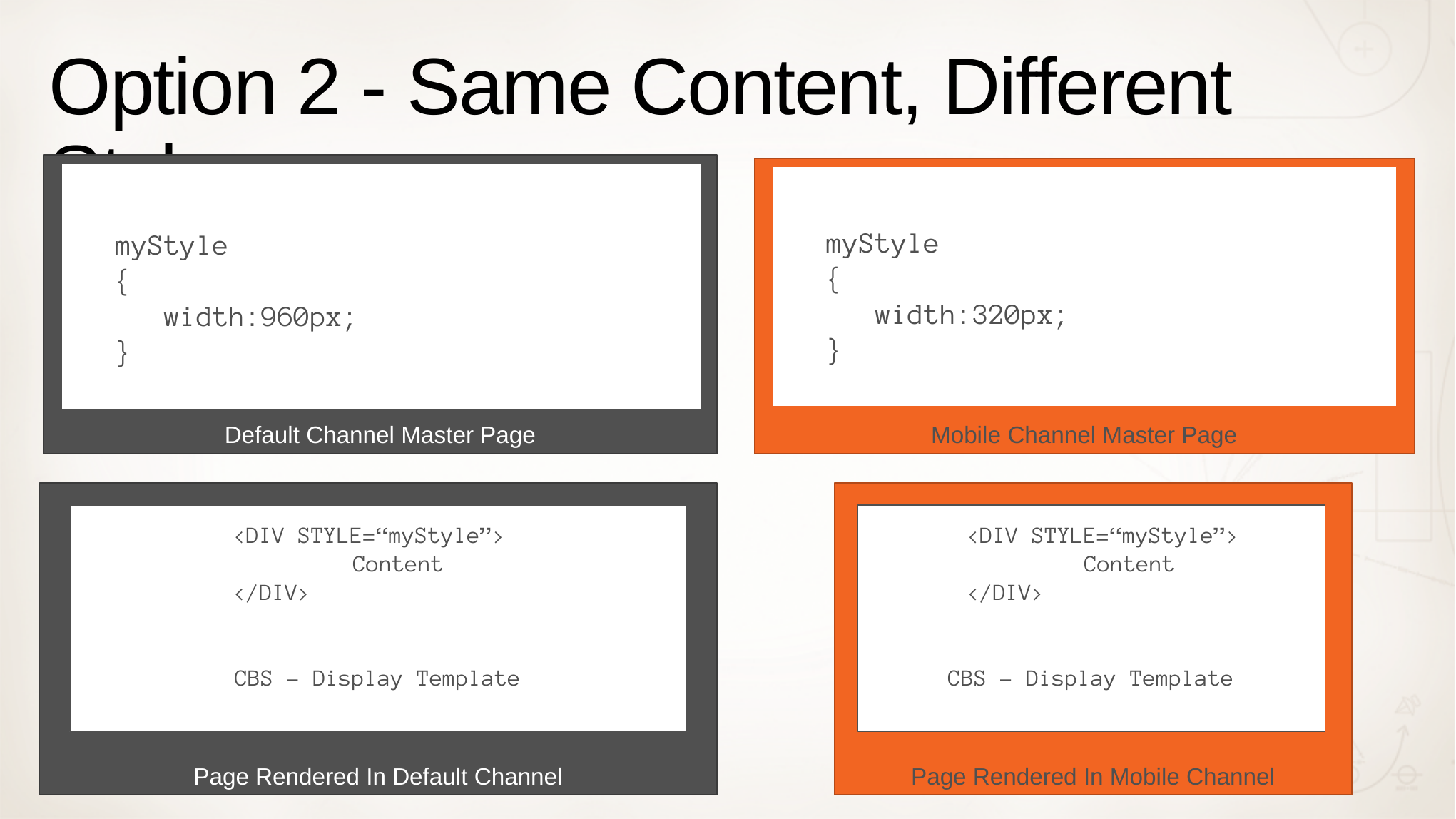

# Option 2 - Same Content, Different Style
Default Channel Master Page
Mobile Channel Master Page
myStyle
{
   width:960px;
}

myStyle
{
   width:320px;
}

Page Rendered In Default Channel
Page Rendered In Mobile Channel
<DIV STYLE=“myStyle”>
	 Content
</DIV>

CBS – Display Template

<DIV STYLE=“myStyle”>
	     Content
</DIV>

CBS – Display Template